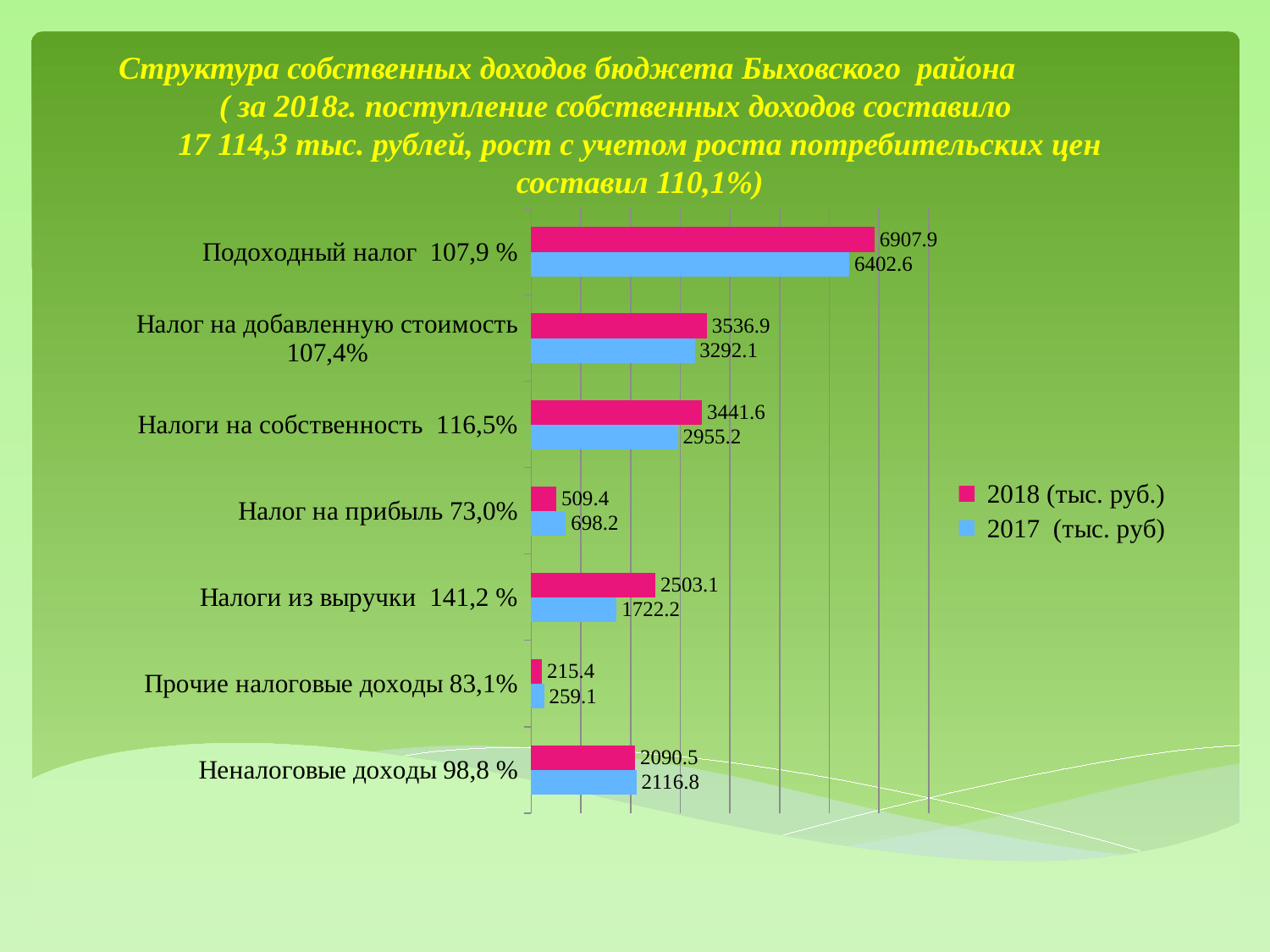

# Структура собственных доходов бюджета Быховского  района                    ( за 2018г. поступление собственных доходов составило 17 114,3 тыс. рублей, рост с учетом роста потребительских цен составил 110,1%)

### Chart

| Category |  2017  (тыс. руб) |  2018 (тыс. руб.) |
|---|---|---|
|  Неналоговые доходы 98,8 % | 2116.8 | 2090.5 |
| Прочие налоговые доходы 83,1% | 259.1 | 215.4 |
| Налоги из выручки  141,2 % | 1722.2 | 2503.1 |
| Налог на прибыль 73,0% | 698.2 | 509.4 |
| Налоги на собственность  116,5% | 2955.2 | 3441.6 |
| Налог на добавленную стоимость 107,4% | 3292.1 | 3536.9 |
| Подоходный налог  107,9 % | 6402.6 | 6907.9 |